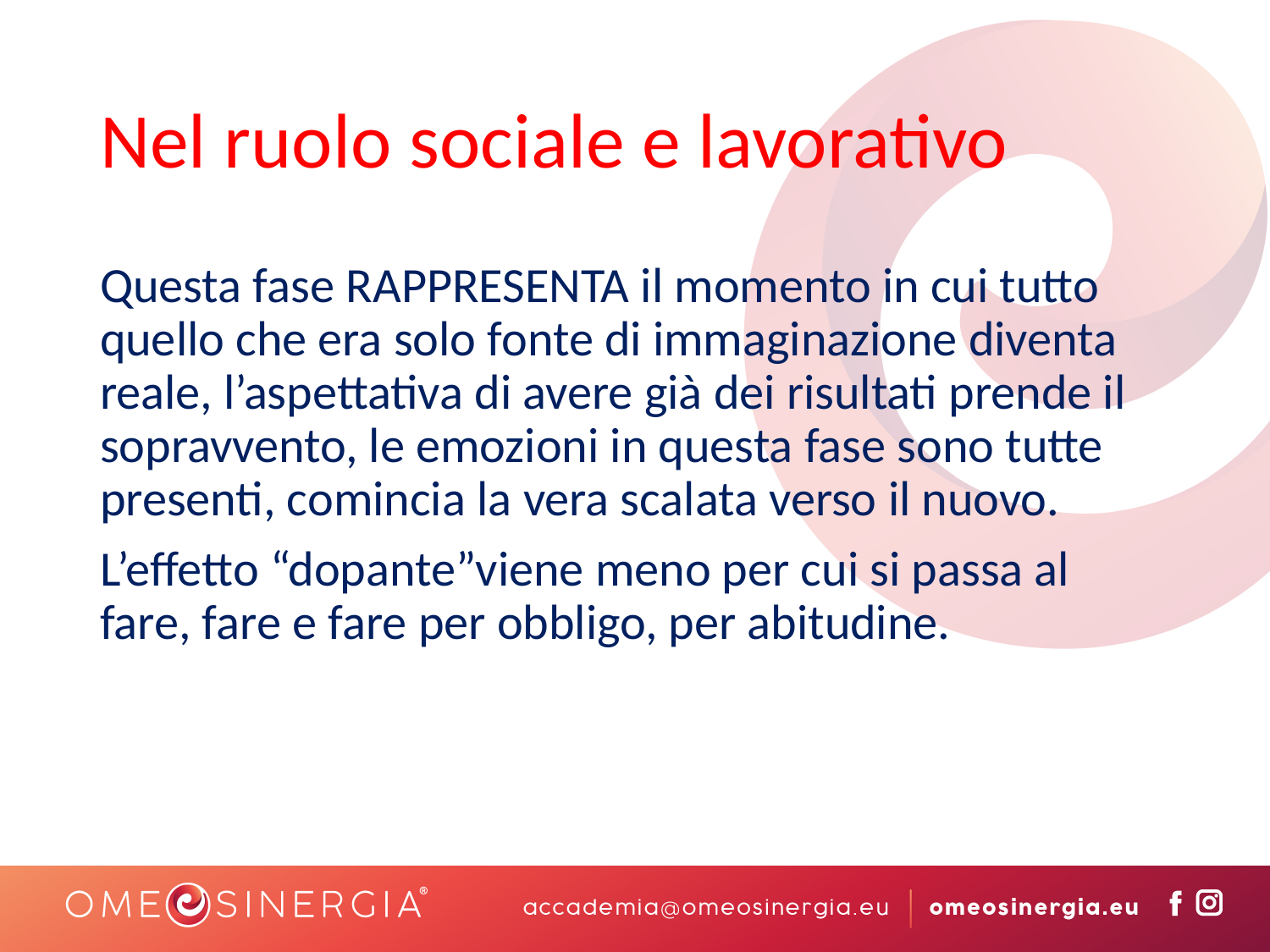

# Nel ruolo sociale e lavorativo
Questa fase RAPPRESENTA il momento in cui tutto quello che era solo fonte di immaginazione diventa reale, l’aspettativa di avere già dei risultati prende il sopravvento, le emozioni in questa fase sono tutte presenti, comincia la vera scalata verso il nuovo.
L’effetto “dopante”viene meno per cui si passa al fare, fare e fare per obbligo, per abitudine.